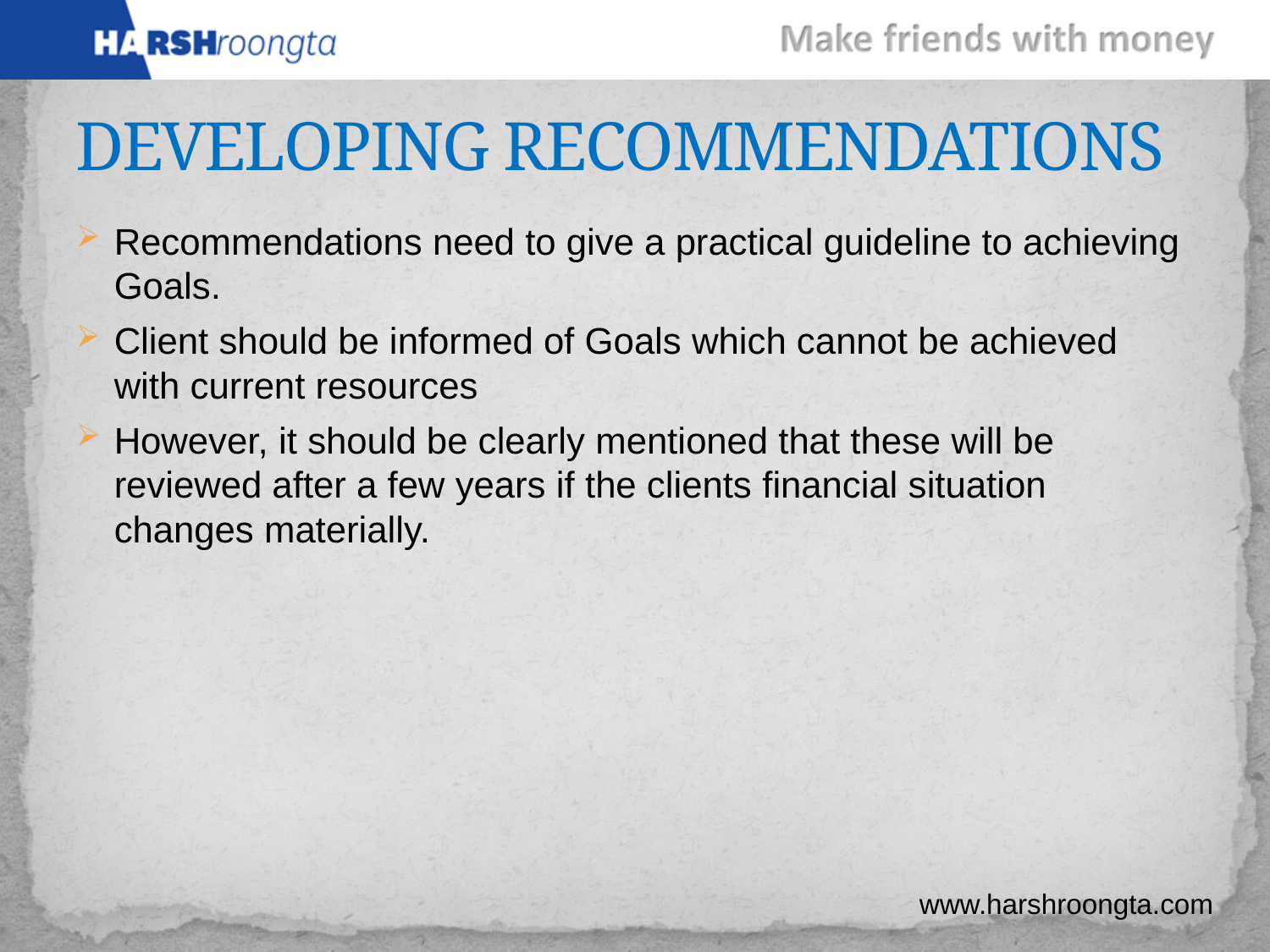

# DEVELOPING RECOMMENDATIONS
Recommendations need to give a practical guideline to achieving Goals.
Client should be informed of Goals which cannot be achieved with current resources
However, it should be clearly mentioned that these will be reviewed after a few years if the clients financial situation changes materially.